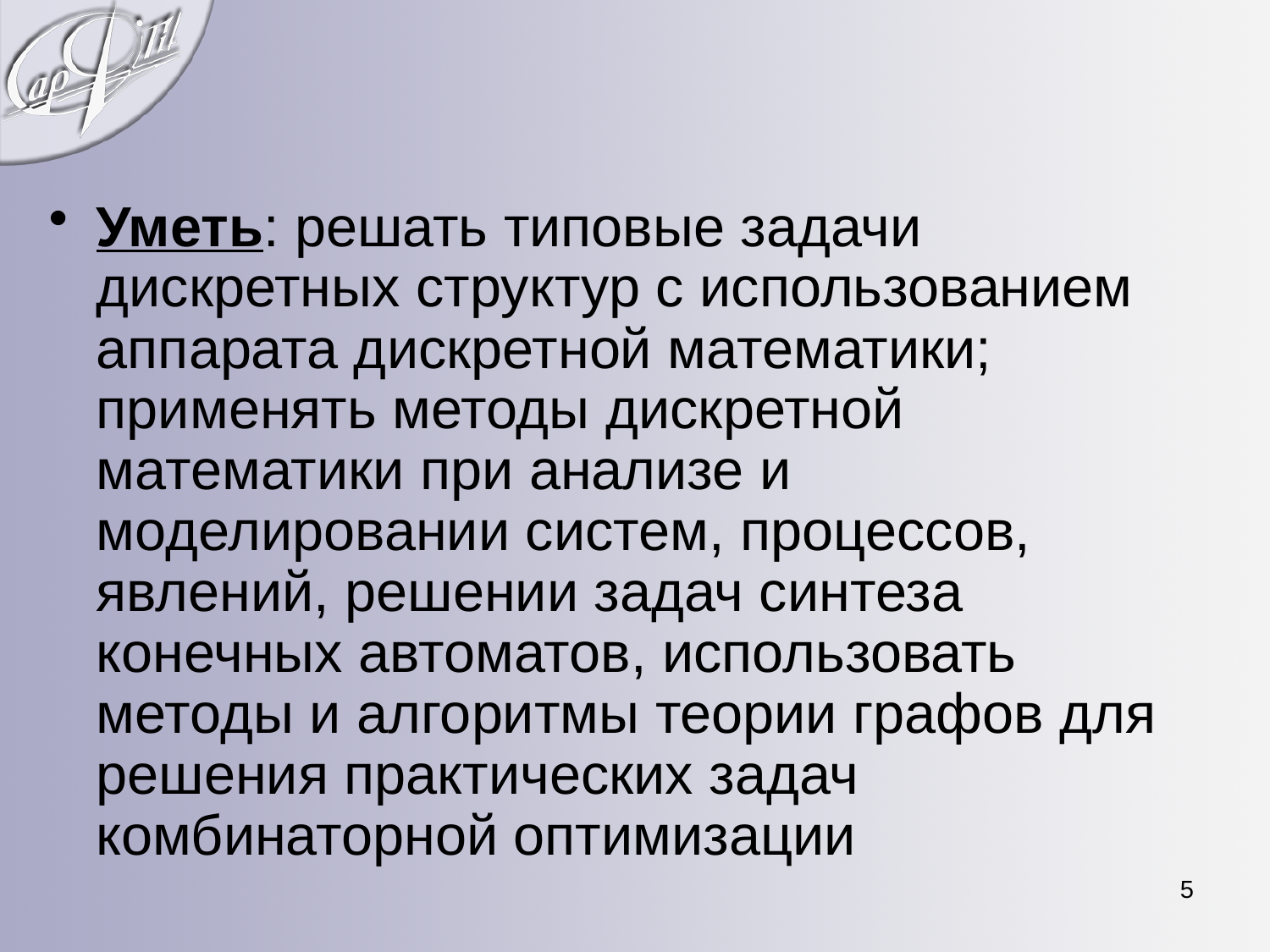

#
Уметь: решать типовые задачи дискретных структур с использованием аппарата дискретной математики; применять методы дискретной математики при анализе и моделировании систем, процессов, явлений, решении задач синтеза конечных автоматов, использовать методы и алгоритмы теории графов для решения практических задач комбинаторной оптимизации
5